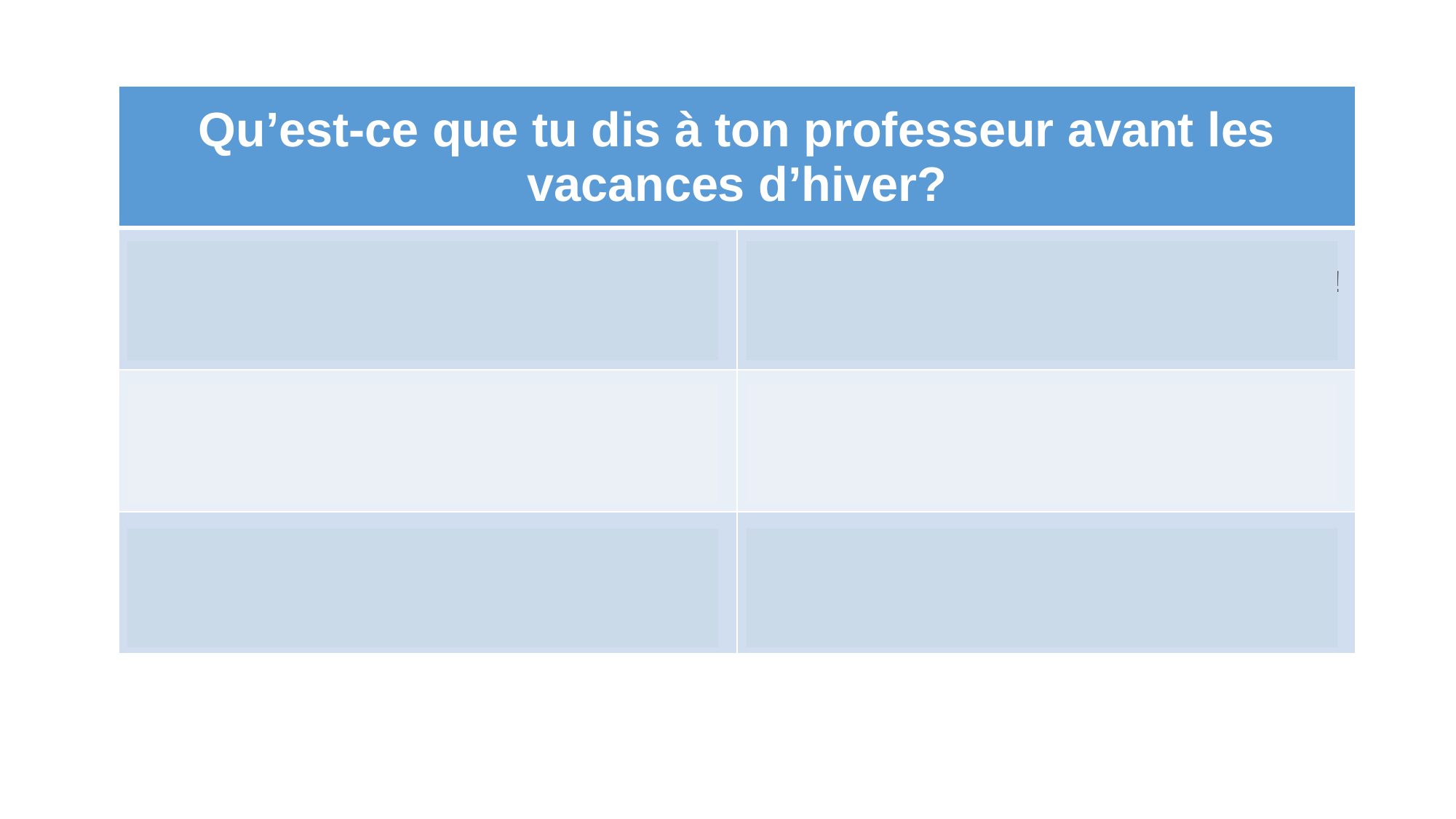

| Qu’est-ce que tu dis à ton professeur avant les vacances d’hiver? |  |
| --- | --- |
| 1. Je vous souhaite un joyeux Noël/bonne année! (6pts) | 4. Amusez-vous bien pendant les vacances! (3pts) |
| 2. J’espère que vous aller passer un joyeux Noël/bonne année! (5pts) | 5. Joyeux Noël! (2pts) |
| 3. Profitez bien des vacances! (4pts) | 6. Bonne année! (1pt) |